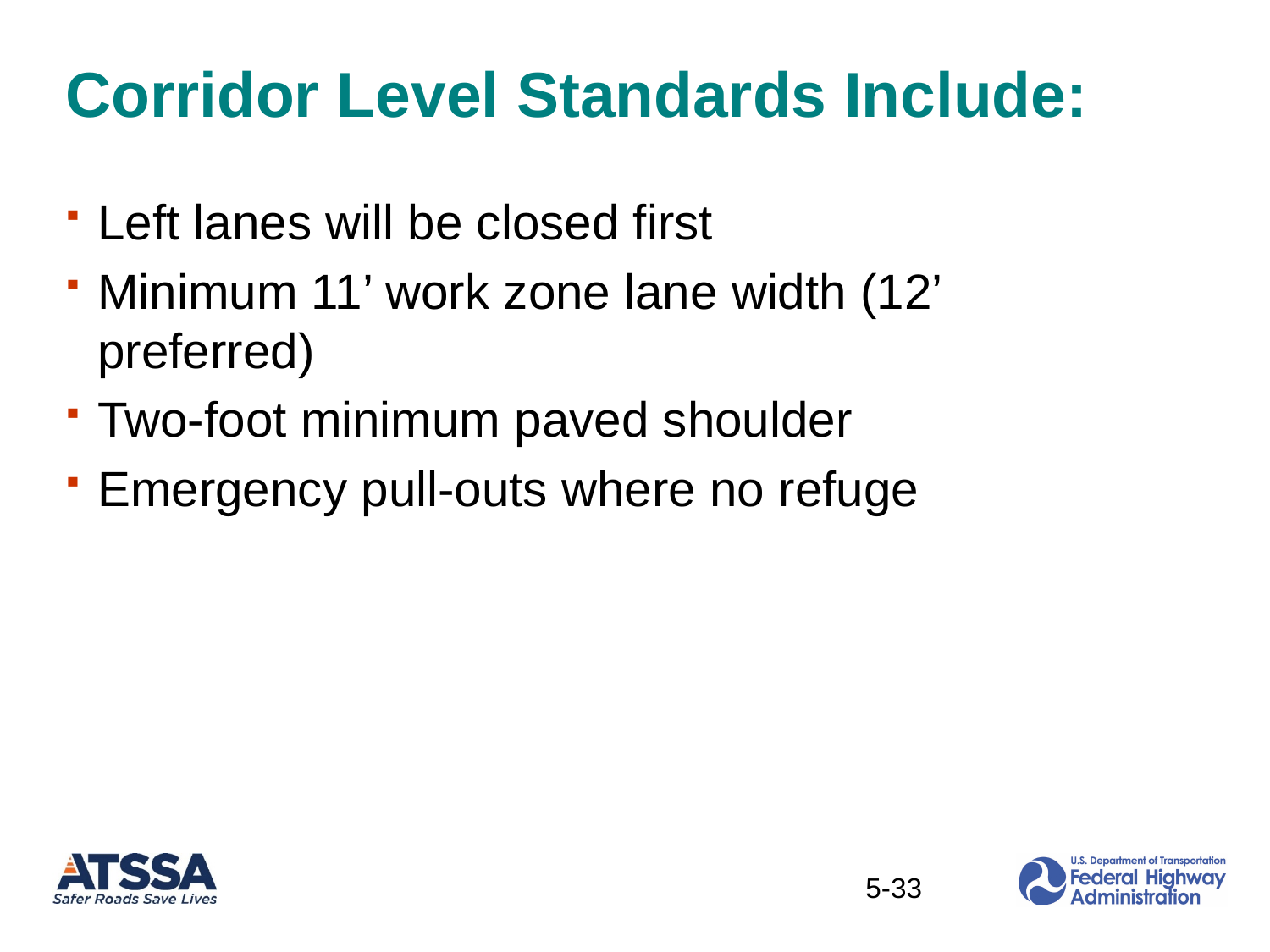

# Corridor Level Standards Include:
Left lanes will be closed first
Minimum 11’ work zone lane width (12’ preferred)
Two-foot minimum paved shoulder
Emergency pull-outs where no refuge